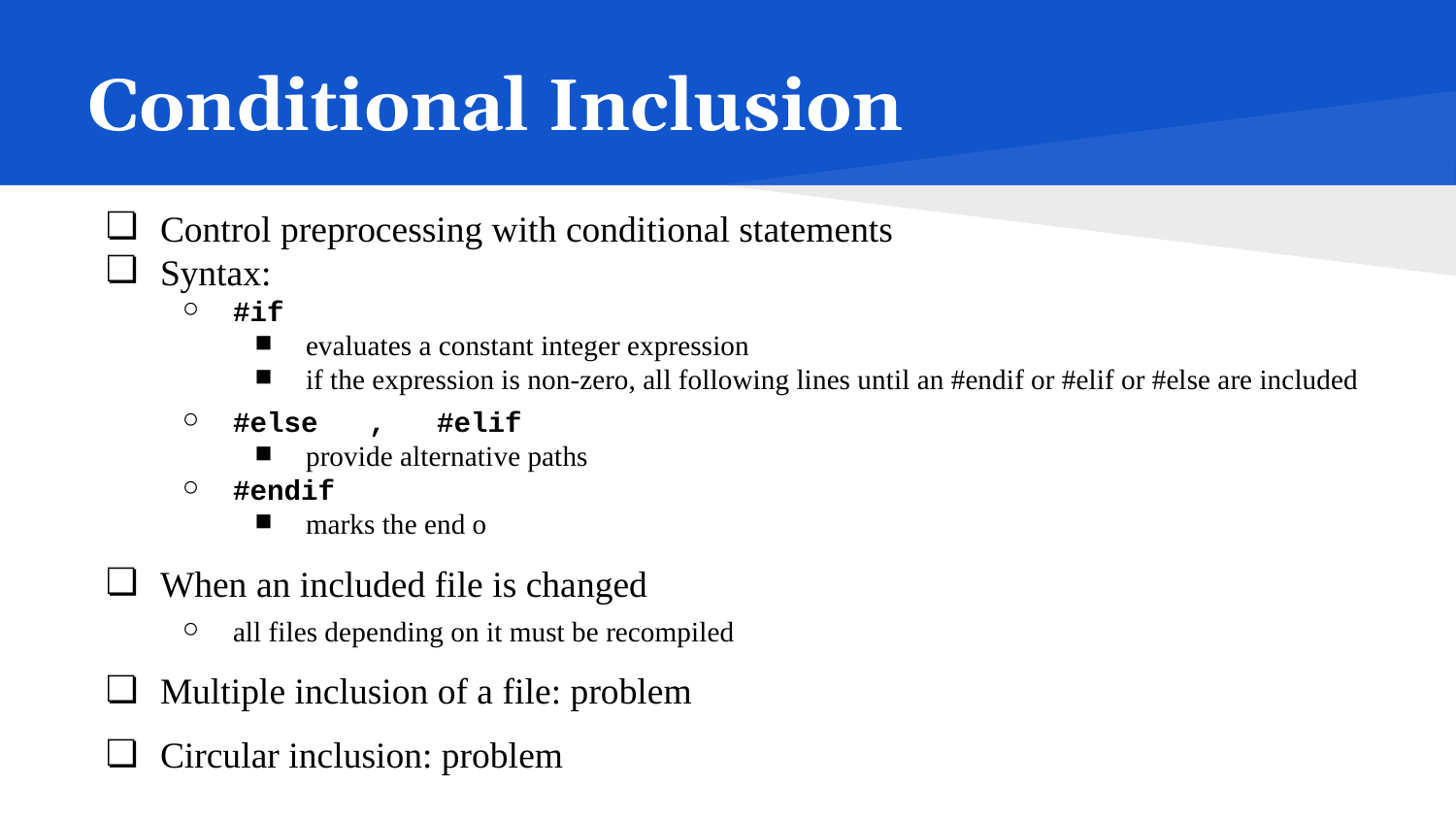

# Conditional Inclusion
Control preprocessing with conditional statements
Syntax:
#if
evaluates a constant integer expression
if the expression is non-zero, all following lines until an #endif or #elif or #else are included
#else   ,   #elif
provide alternative paths
#endif
marks the end o
When an included file is changed
all files depending on it must be recompiled
Multiple inclusion of a file: problem
Circular inclusion: problem